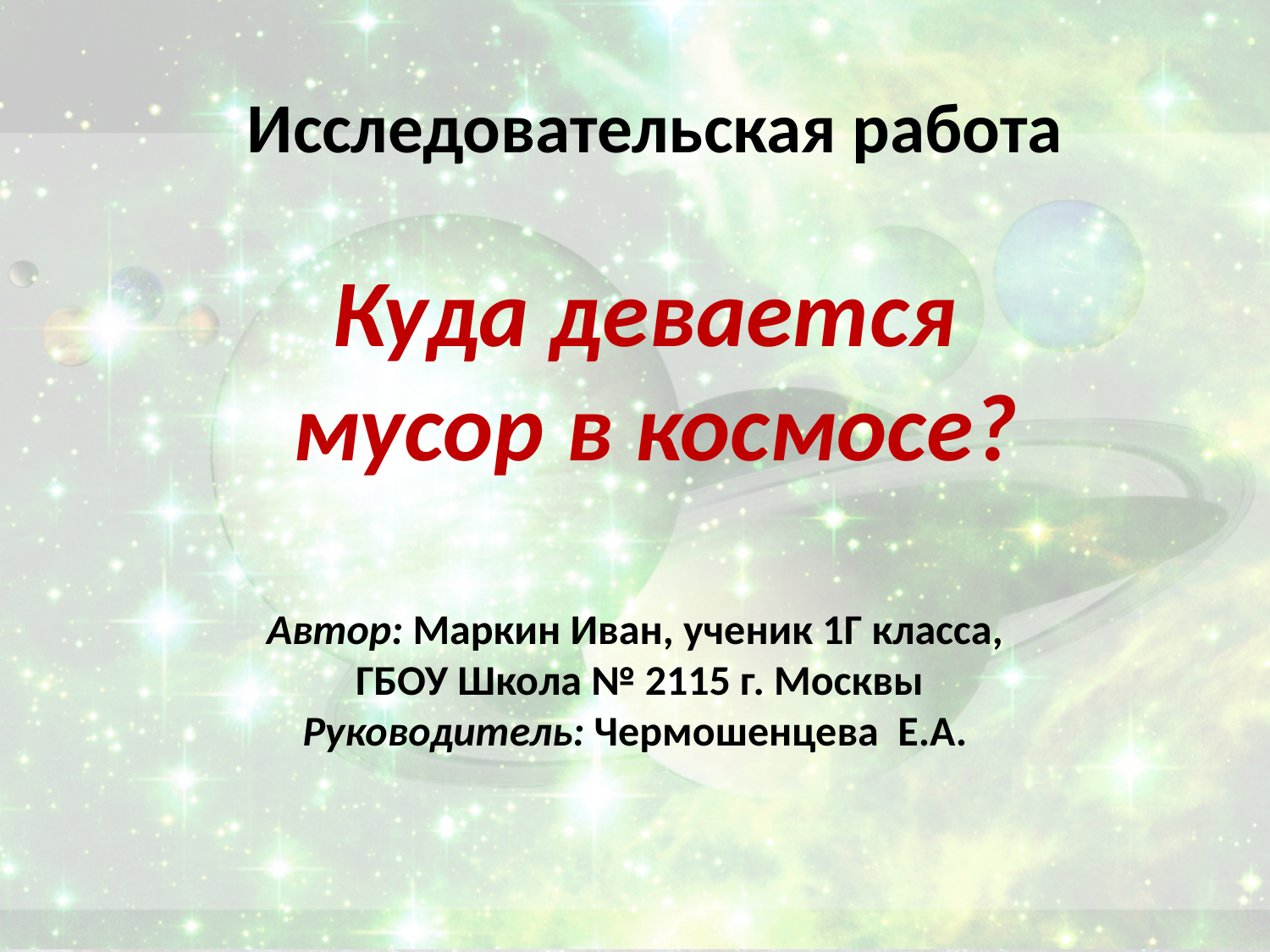

Исследовательская работа
Куда девается
мусор в космосе?
Автор: Маркин Иван, ученик 1Г класса,
  ГБОУ Школа № 2115 г. Москвы
Руководитель: Чермошенцева  Е.А.